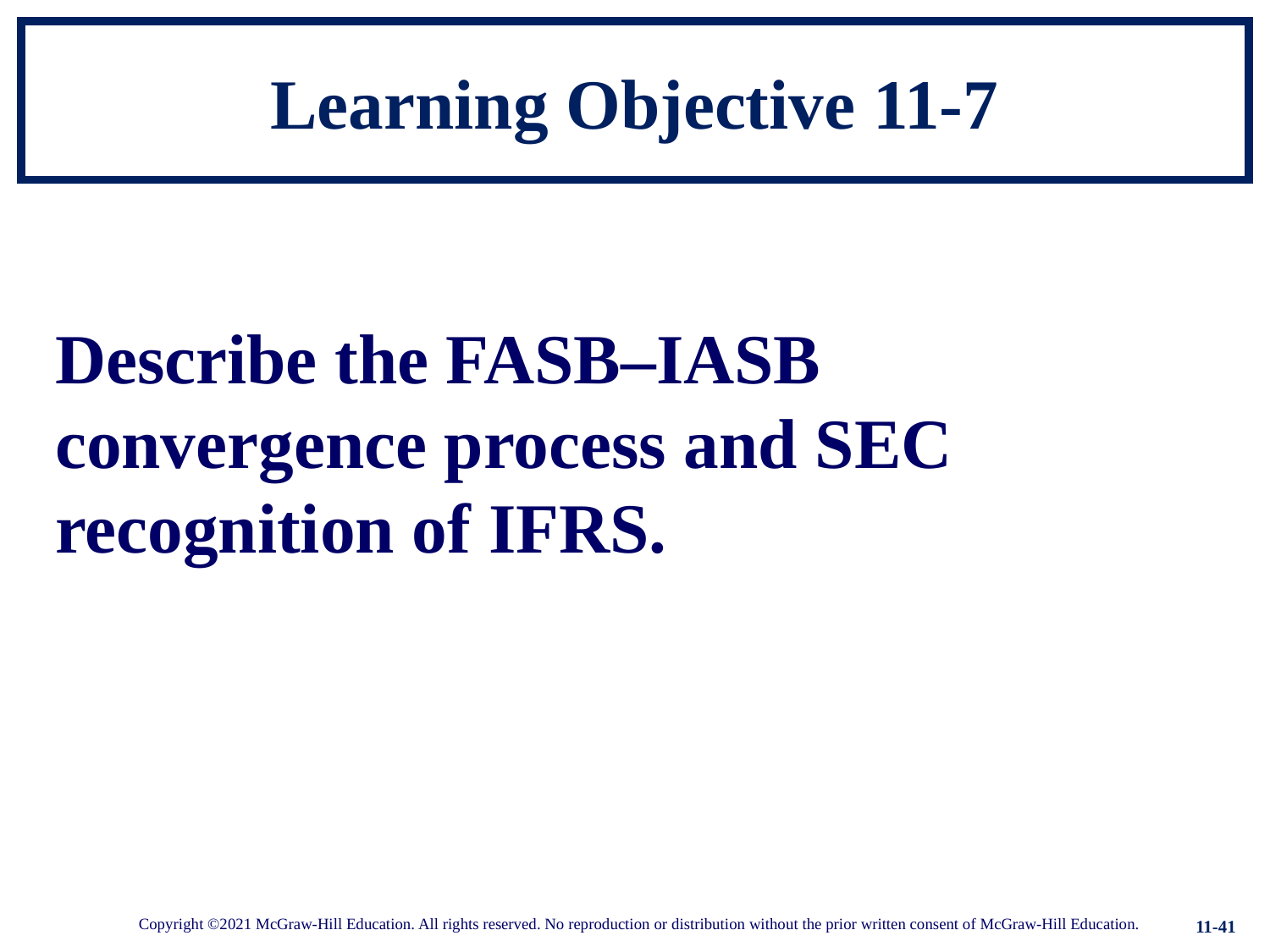

# Learning Objective 11-7

Describe the FASB–IASB convergence process and SEC recognition of IFRS.

11-41
Copyright ©2021 McGraw-Hill Education. All rights reserved. No reproduction or distribution without the prior written consent of McGraw-Hill Education.